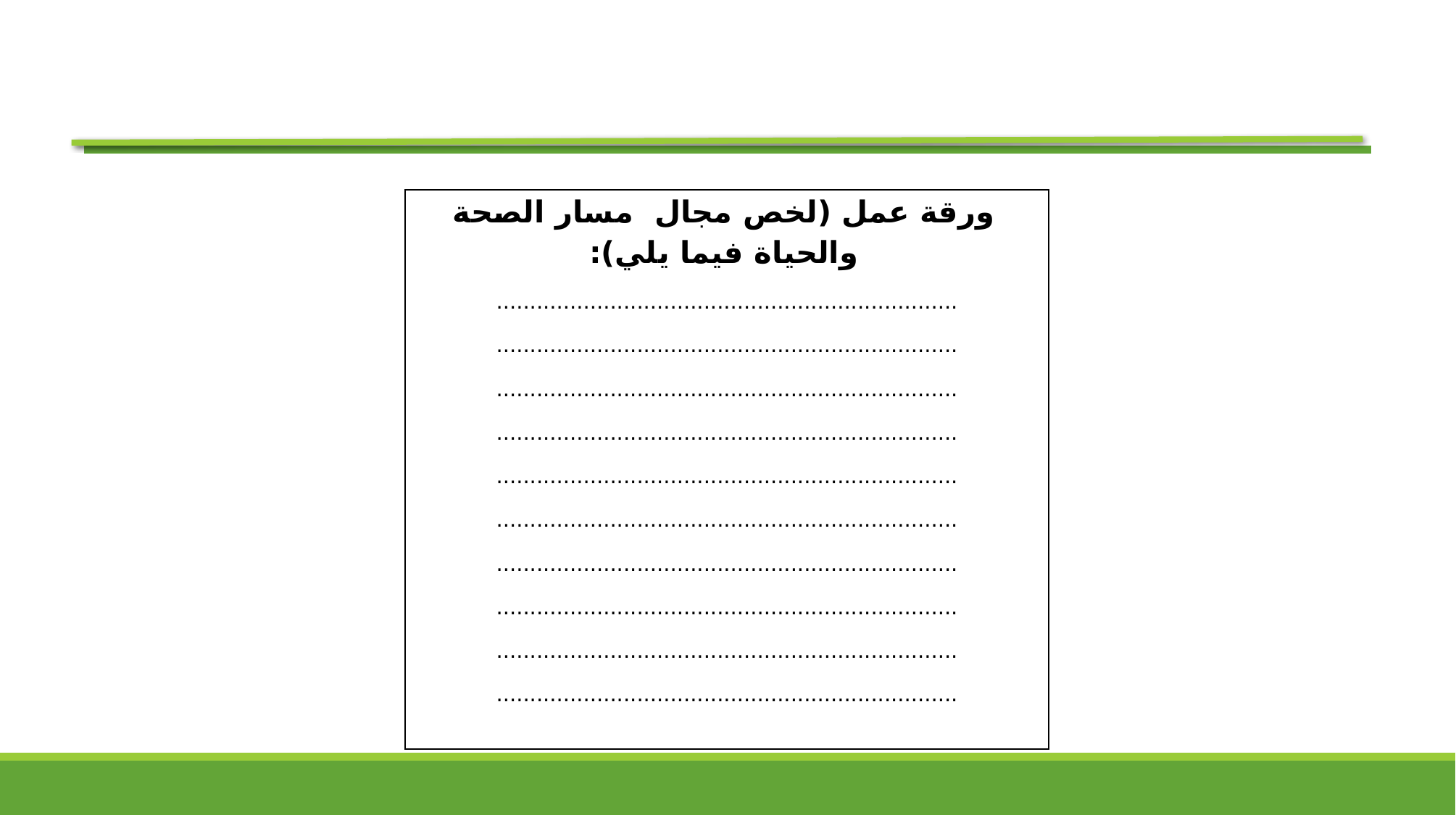

| ورقة عمل (لخص مجال مسار الصحة والحياة فيما يلي): ..................................................................... ..................................................................... ..................................................................... ..................................................................... ..................................................................... ..................................................................... ..................................................................... ..................................................................... ..................................................................... ..................................................................... |
| --- |